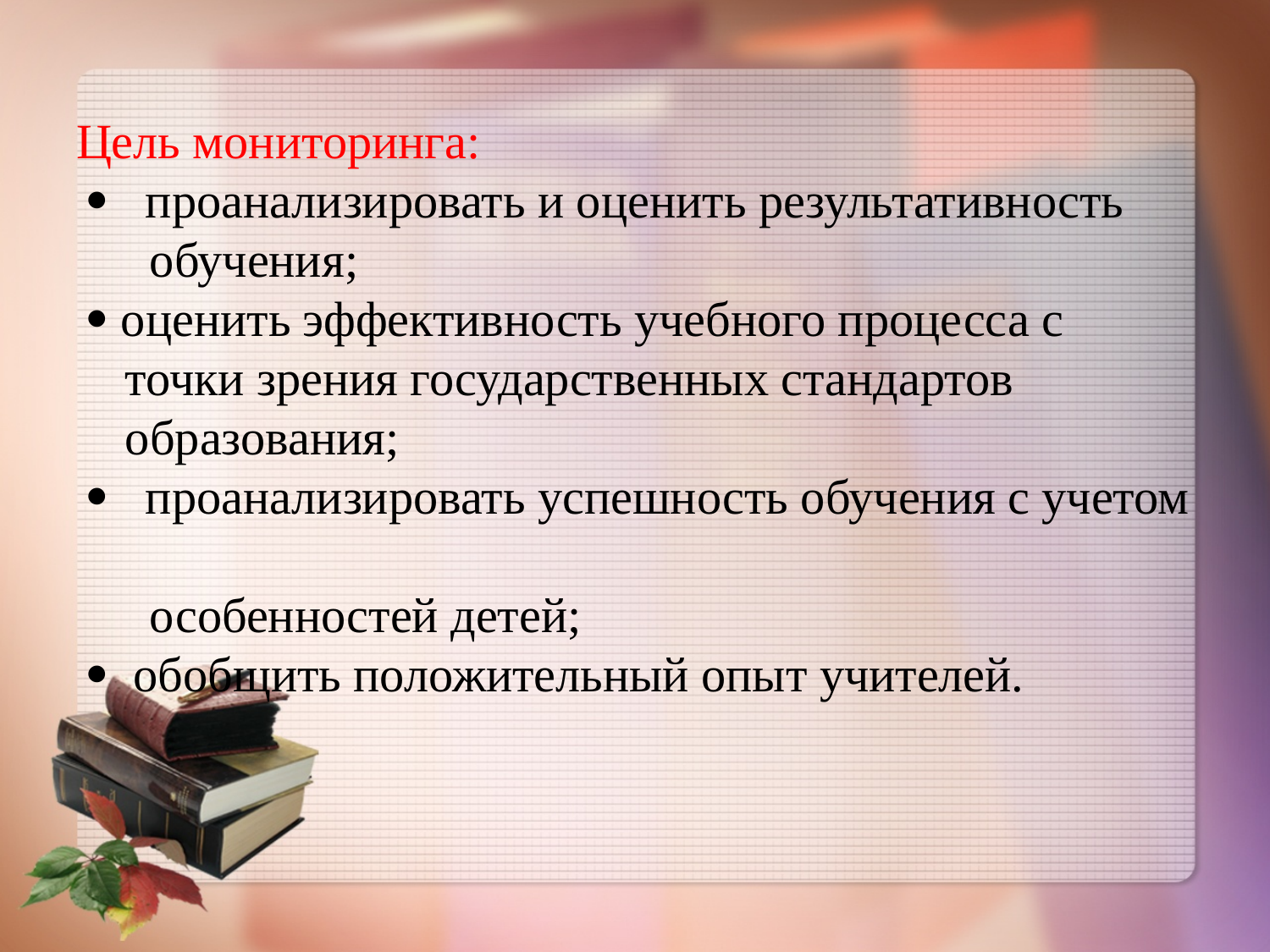

# Цель мониторинга: ​ •   проанализировать и оценить результативность обучения; ​ • оценить эффективность учебного процесса с точки зрения государственных стандартов образования; ​ •   проанализировать успешность обучения с учетом особен​ностей детей; ​ •  обобщить положительный опыт учителей.